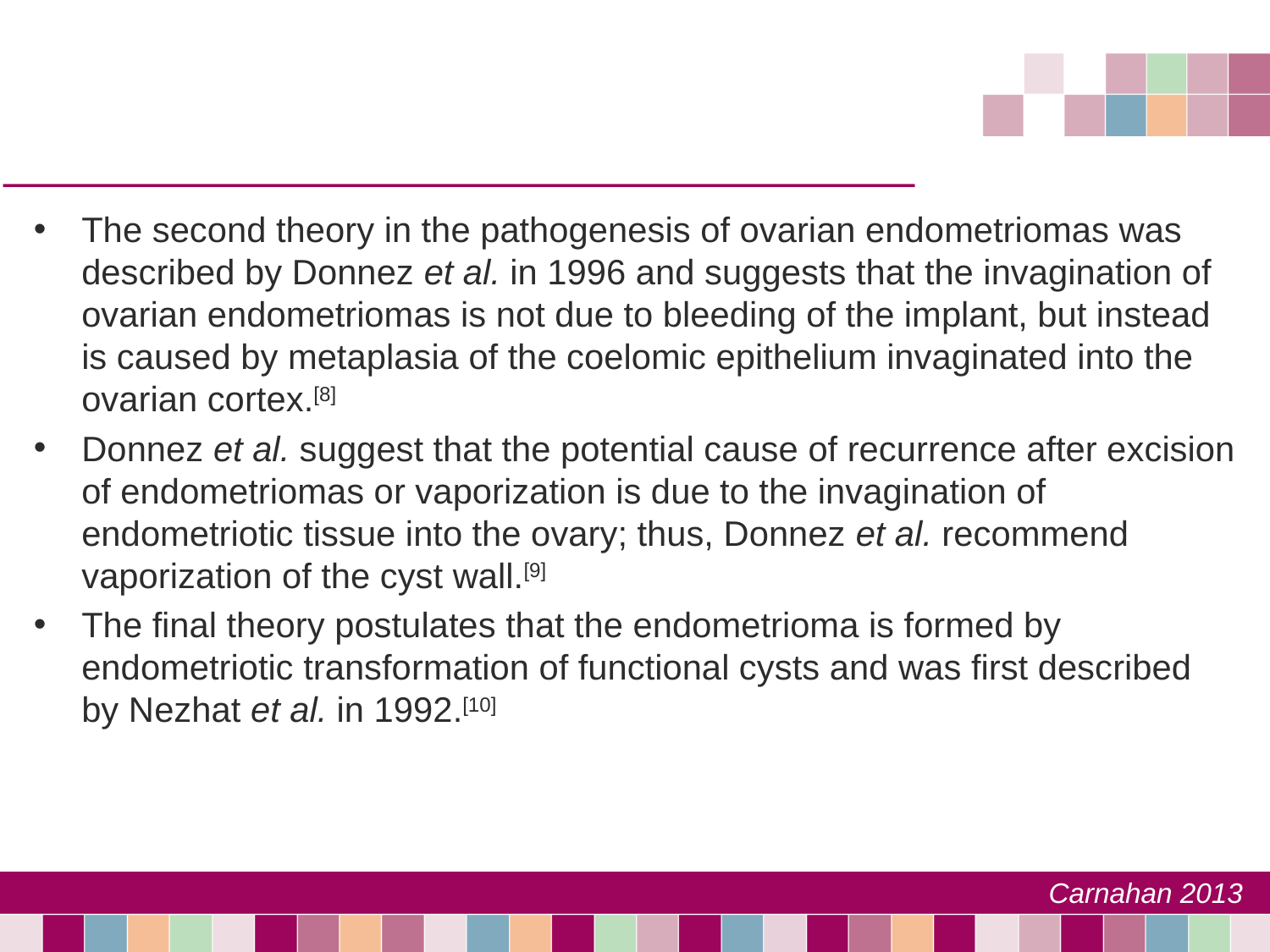

#
The second theory in the pathogenesis of ovarian endometriomas was described by Donnez et al. in 1996 and suggests that the invagination of ovarian endometriomas is not due to bleeding of the implant, but instead is caused by metaplasia of the coelomic epithelium invaginated into the ovarian cortex.[8]
Donnez et al. suggest that the potential cause of recurrence after excision of endometriomas or vaporization is due to the invagination of endometriotic tissue into the ovary; thus, Donnez et al. recommend vaporization of the cyst wall.[9]
The final theory postulates that the endometrioma is formed by endometriotic transformation of functional cysts and was first described by Nezhat et al. in 1992.[10]

Carnahan 2013